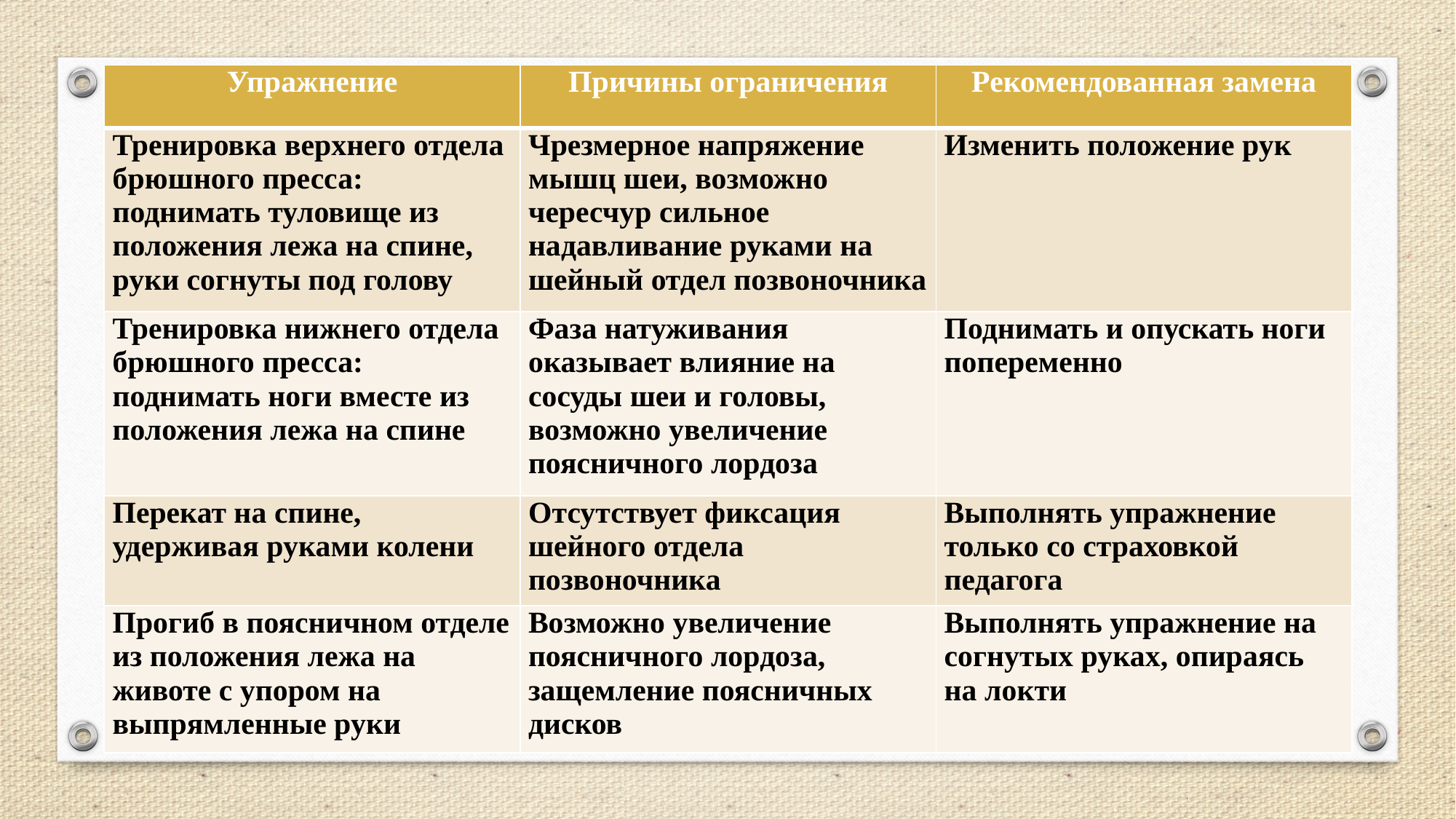

| Упражнение | Причины ограничения | Рекомендованная замена |
| --- | --- | --- |
| Тренировка верхнего отдела брюшного пресса: поднимать туловище из положения лежа на спине, руки согнуты под голову | Чрезмерное напряжение мышц шеи, возможно чересчур сильное надавливание руками на шейный отдел позвоночника | Изменить положение рук |
| Тренировка нижнего отдела брюшного пресса: поднимать ноги вместе из положения лежа на спине | Фаза натуживания оказывает влияние на сосуды шеи и головы, возможно увеличение поясничного лордоза | Поднимать и опускать ноги попеременно |
| Перекат на спине, удерживая руками колени | Отсутствует фиксация шейного отдела позвоночника | Выполнять упражнение только со страховкой педагога |
| Прогиб в поясничном отделе из положения лежа на животе с упором на выпрямленные руки | Возможно увеличение поясничного лордоза, защемление поясничных дисков | Выполнять упражнение на согнутых руках, опираясь на локти |